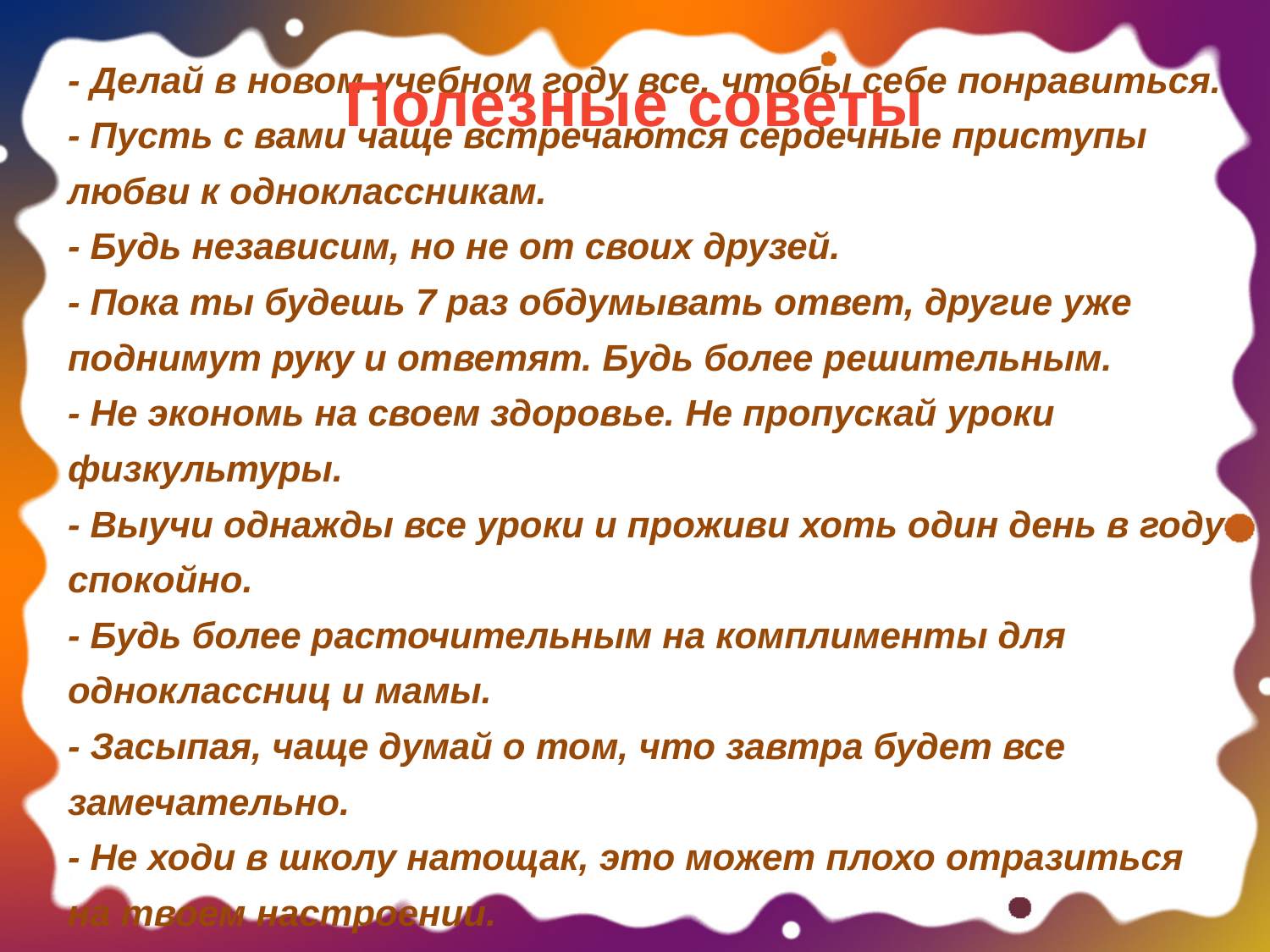

# Полезные советы
- Делай в новом учебном году все, чтобы себе понравиться.
- Пусть с вами чаще встречаются сердечные приступы любви к одноклассникам.
- Будь независим, но не от своих друзей.
- Пока ты будешь 7 раз обдумывать ответ, другие уже поднимут руку и ответят. Будь более решительным.
- Не экономь на своем здоровье. Не пропускай уроки физкультуры.
- Выучи однажды все уроки и проживи хоть один день в году спокойно.
- Будь более расточительным на комплименты для одноклассниц и мамы.
- Засыпая, чаще думай о том, что завтра будет все замечательно.
- Не ходи в школу натощак, это может плохо отразиться на твоем настроении.
- Поменьше в тетрадях ошибок и больше на лицах улыбок.